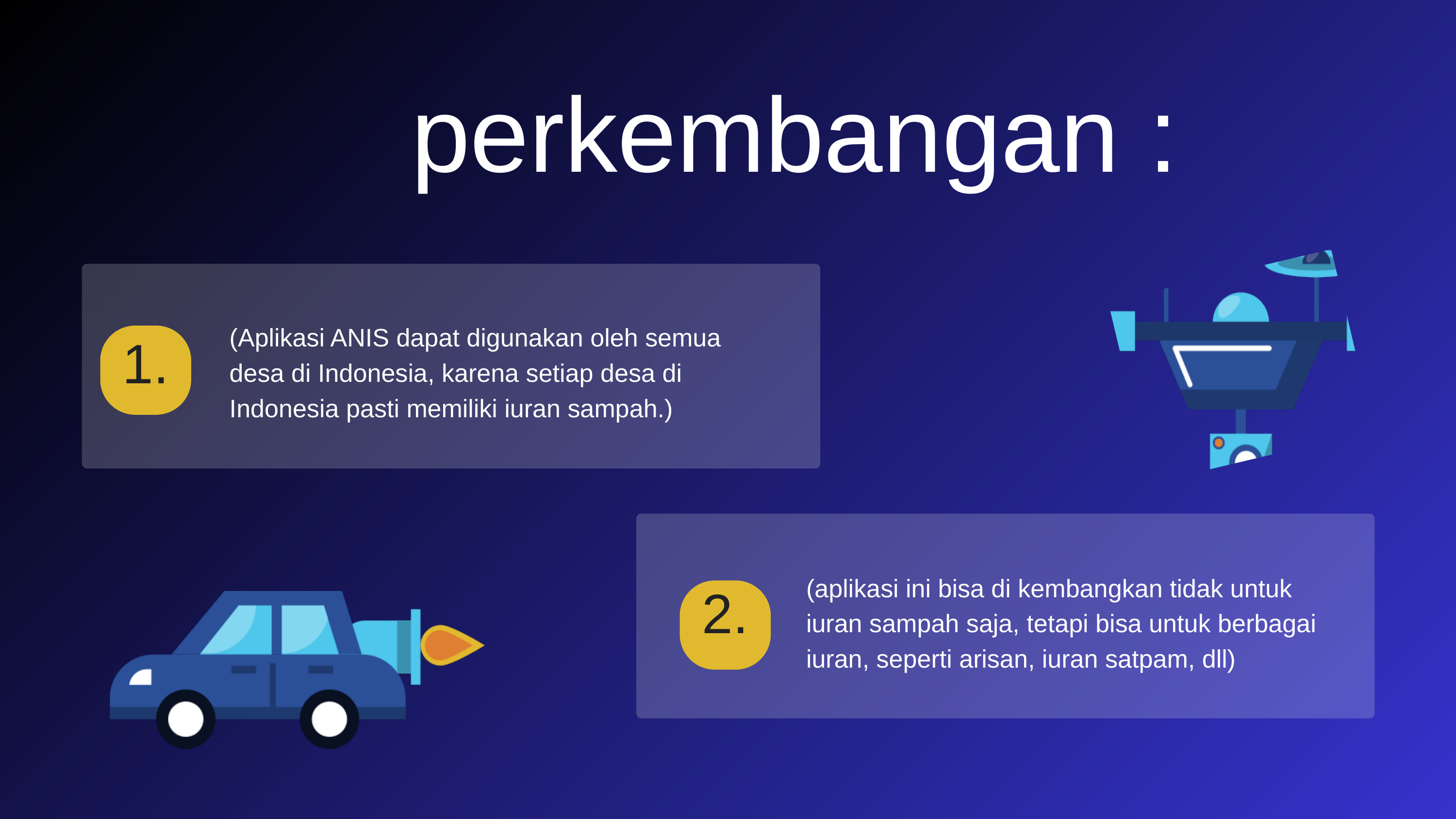

perkembangan :

(Aplikasi ANIS dapat digunakan oleh semua desa di Indonesia, karena setiap desa di Indonesia pasti memiliki iuran sampah.)

1.

(aplikasi ini bisa di kembangkan tidak untuk iuran sampah saja, tetapi bisa untuk berbagai iuran, seperti arisan, iuran satpam, dll)

2.